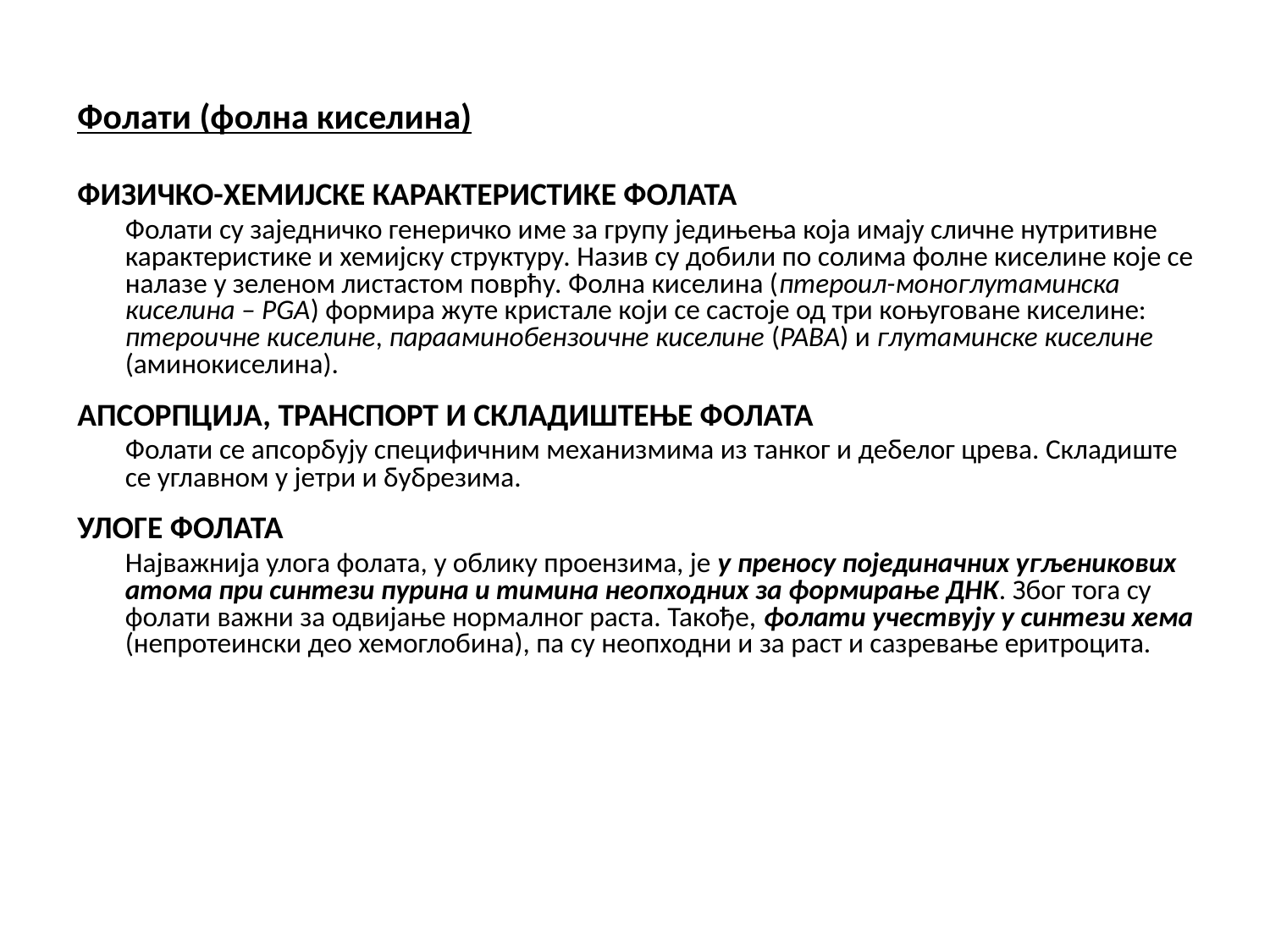

Фолати (фолна киселина)

ФИЗИЧКО-ХЕМИЈСКЕ КАРАКТЕРИСТИКЕ ФОЛАТА
	Фолати су заједничко генеричко име за групу једињења која имају сличне нутритивне карактеристике и хемијску структуру. Назив су добили по солима фолне киселине које се налазе у зеленом листастом поврћу. Фолна киселина (птероил-моноглутаминска киселина – PGA) формира жуте кристале који се састоје од три коњуговане киселине: птероичне киселине, парааминобензоичне киселине (PABА) и глутаминске киселине (аминокиселина).

АПСОРПЦИЈА, ТРАНСПОРТ И СКЛАДИШТЕЊЕ ФОЛАТА
	Фолати се апсорбују специфичним механизмима из танког и дебелог црева. Складиште се углавном у јетри и бубрезима.

УЛОГЕ ФОЛАТА
	Најважнија улога фолата, у облику проензима, је у преносу појединачних угљеникових атома при синтези пурина и тимина неопходних за формирање ДНК. Због тога су фолати важни за одвијање нормалног раста. Такође, фолати учествују у синтези хема (непротеински део хемоглобина), па су неопходни и за раст и сазревање еритроцита.